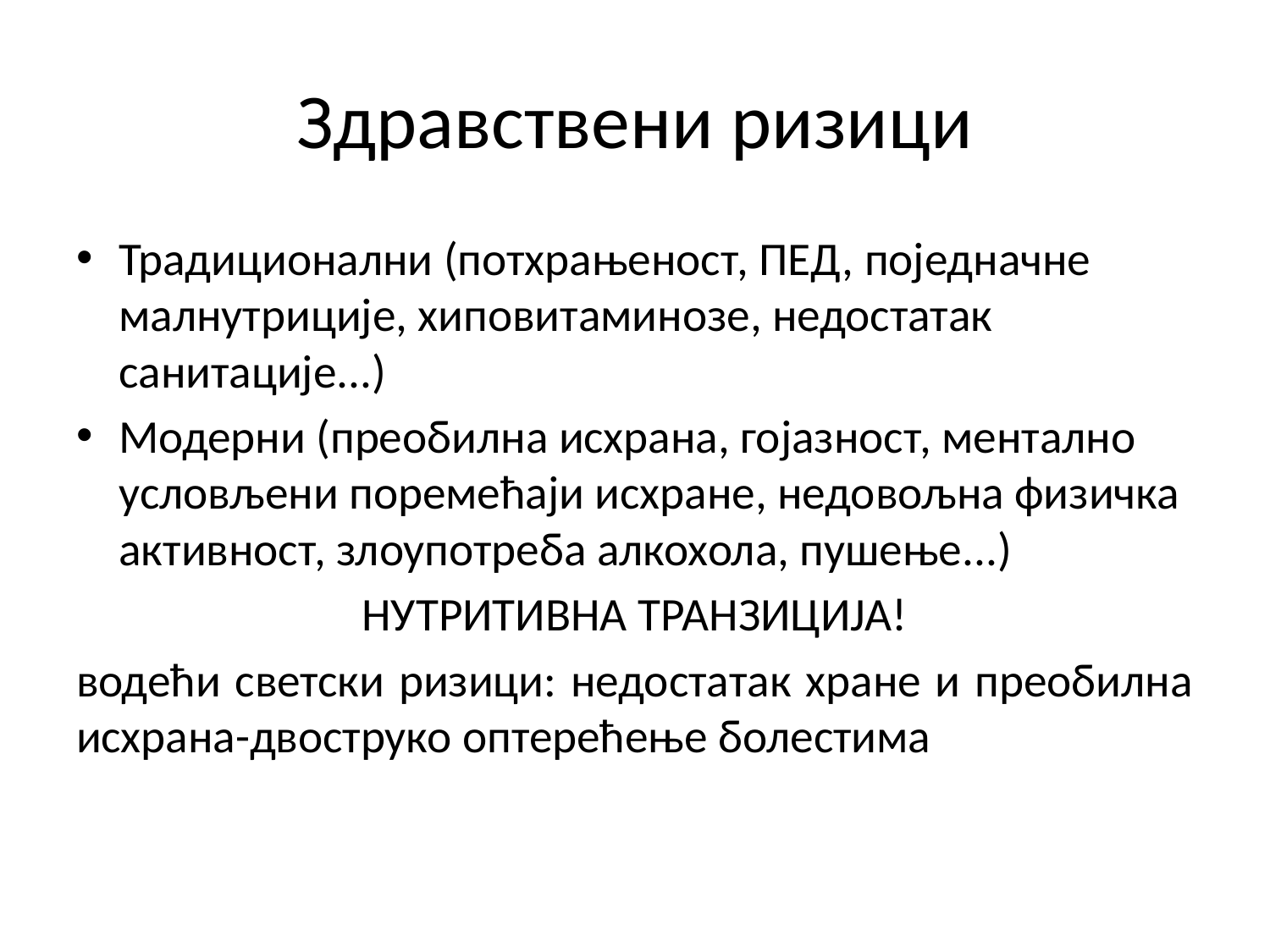

# Здравствени ризици
Традиционални (потхрањеност, ПЕД, поједначне малнутриције, хиповитаминозе, недостатак санитације...)
Модерни (преобилна исхрана, гојазност, ментално условљени поремећаји исхране, недовољна физичка активност, злоупотреба алкохола, пушење...)
НУТРИТИВНА ТРАНЗИЦИЈА!
водећи светски ризици: недостатак хране и преобилна исхрана-двоструко оптерећење болестима